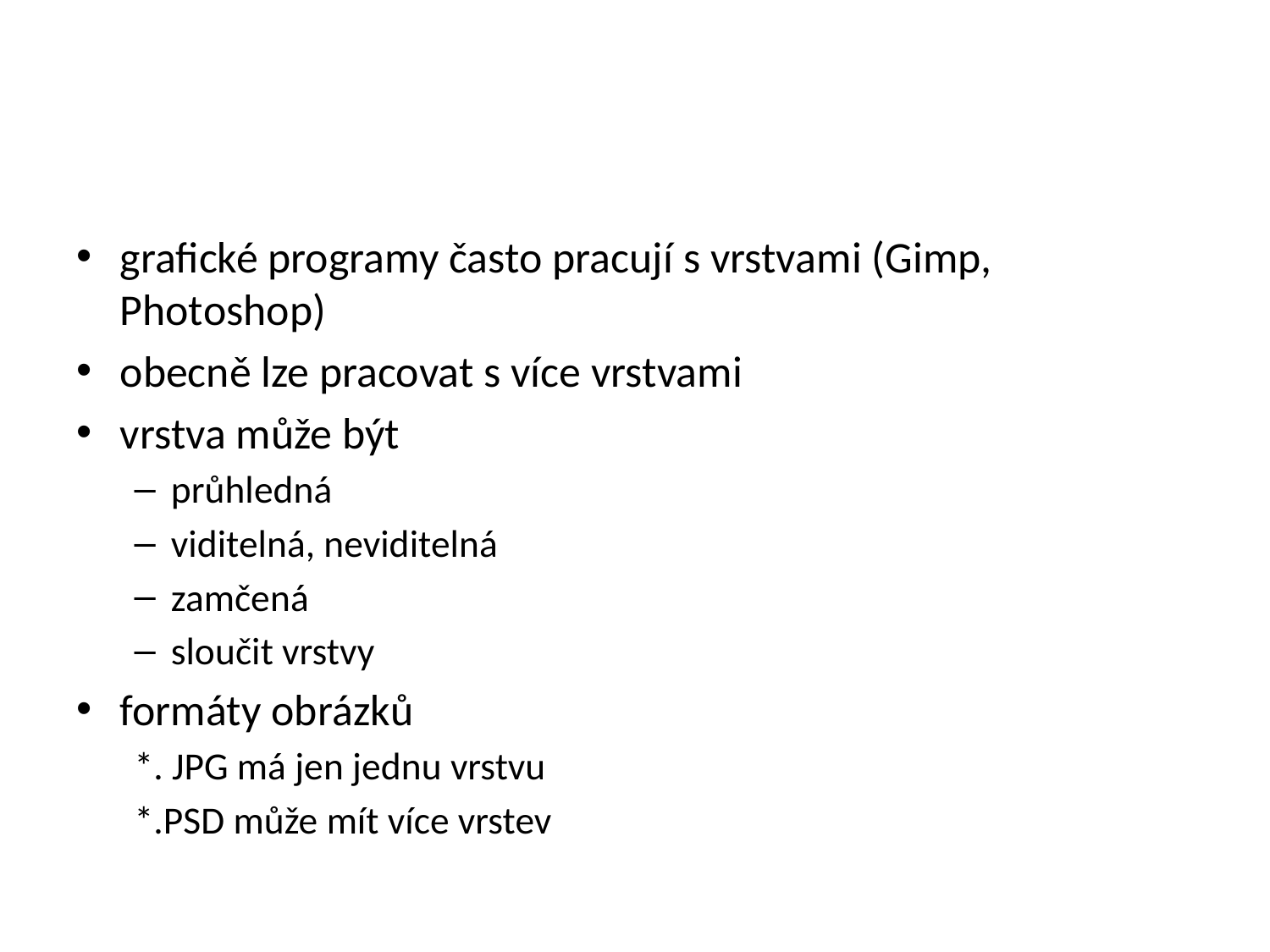

# Závěr
grafické programy často pracují s vrstvami (Gimp, Photoshop)
obecně lze pracovat s více vrstvami
vrstva může být
průhledná
viditelná, neviditelná
zamčená
sloučit vrstvy
formáty obrázků
*. JPG má jen jednu vrstvu
*.PSD může mít více vrstev